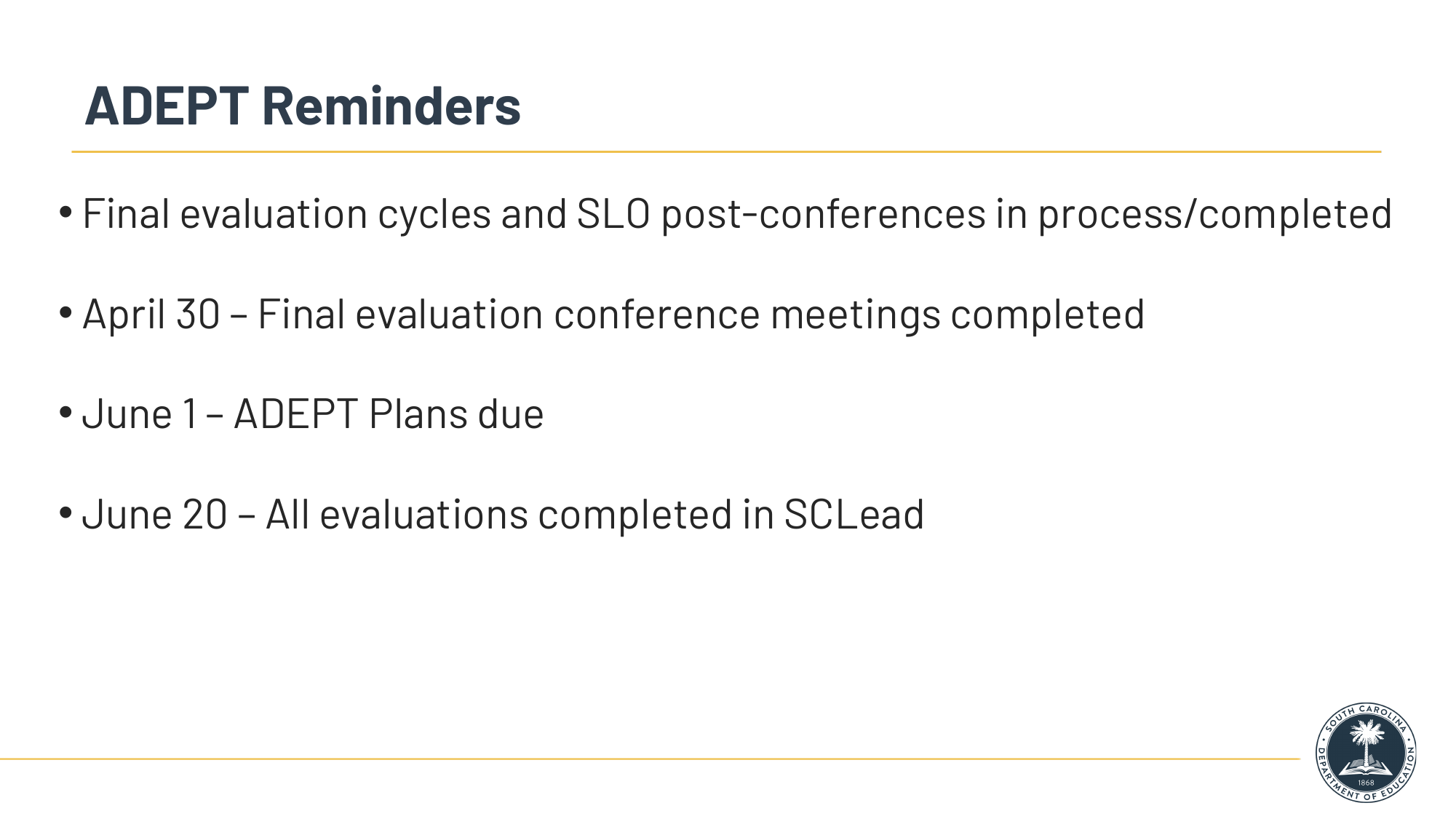

# ADEPT Reminders
 Final evaluation cycles and SLO post-conferences in process/completed
​
 April 30 – Final evaluation conference meetings completed​

 June 1 – ADEPT Plans due

 June 20 – All evaluations completed in SCLead